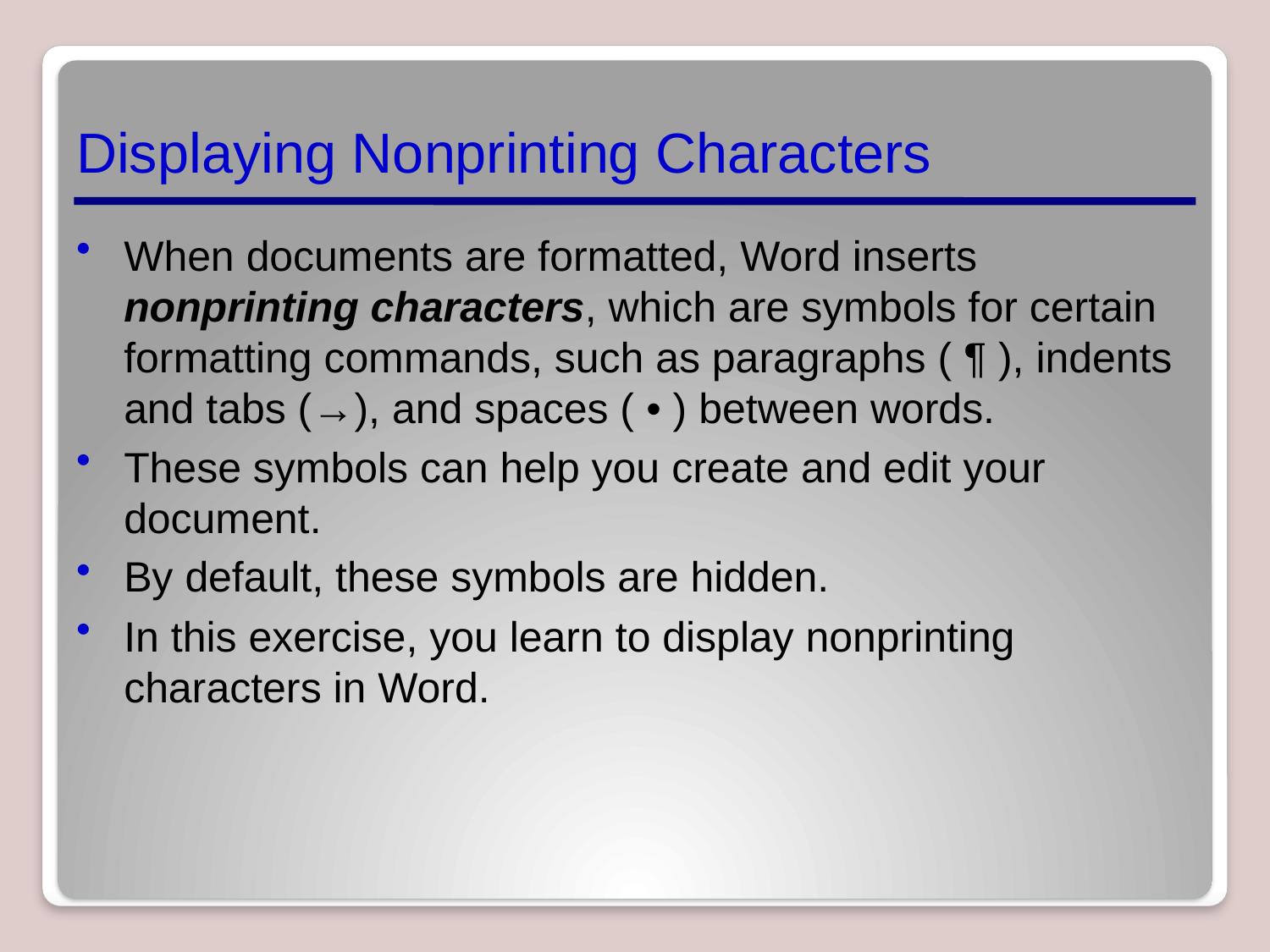

# Displaying Nonprinting Characters
When documents are formatted, Word inserts nonprinting characters, which are symbols for certain formatting commands, such as paragraphs ( ¶ ), indents and tabs (→), and spaces ( • ) between words.
These symbols can help you create and edit your document.
By default, these symbols are hidden.
In this exercise, you learn to display nonprinting characters in Word.